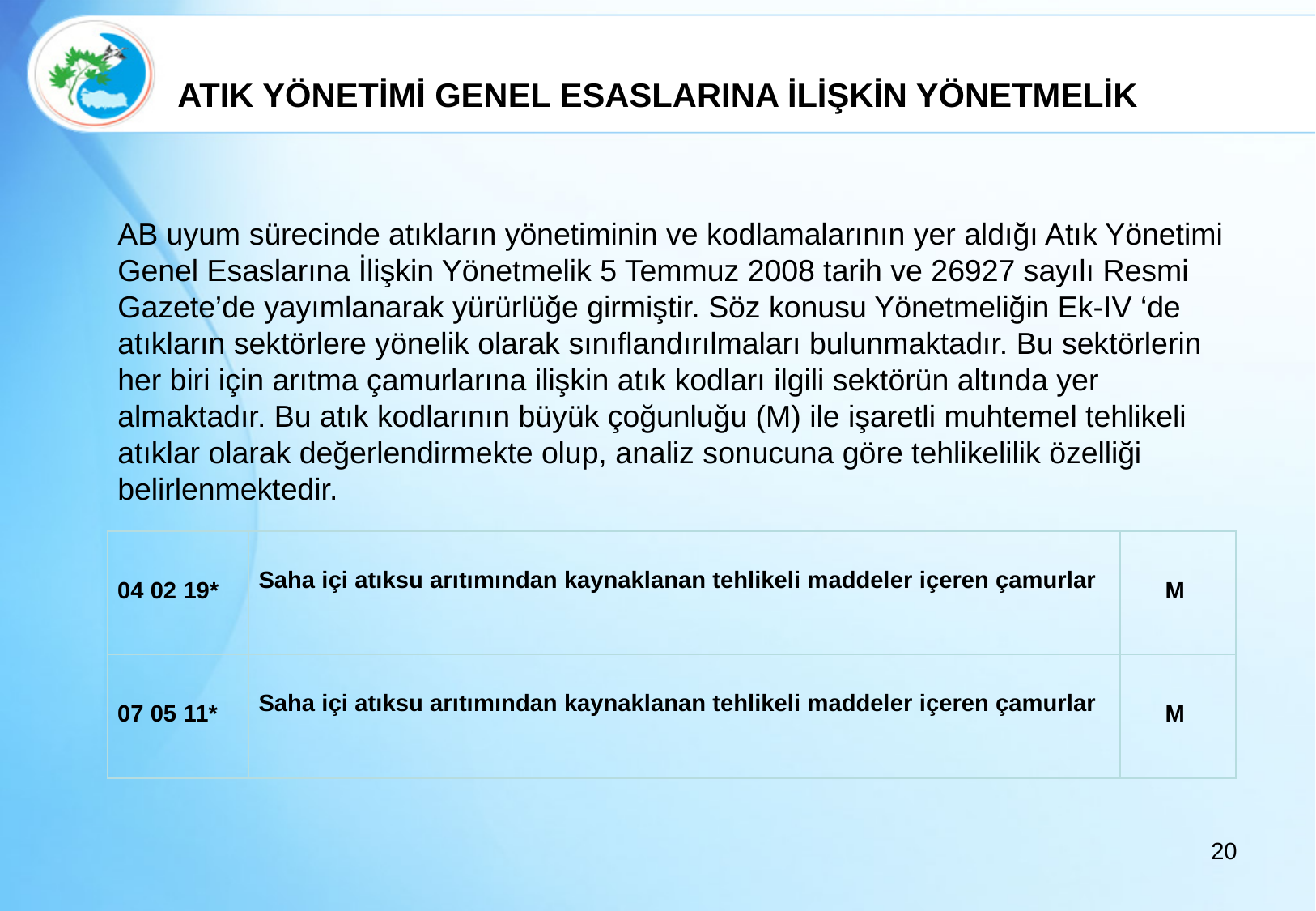

# ATIK YÖNETİMİ GENEL ESASLARINA İLİŞKİN YÖNETMELİK
	AB uyum sürecinde atıkların yönetiminin ve kodlamalarının yer aldığı Atık Yönetimi Genel Esaslarına İlişkin Yönetmelik 5 Temmuz 2008 tarih ve 26927 sayılı Resmi Gazete’de yayımlanarak yürürlüğe girmiştir. Söz konusu Yönetmeliğin Ek-IV ‘de atıkların sektörlere yönelik olarak sınıflandırılmaları bulunmaktadır. Bu sektörlerin her biri için arıtma çamurlarına ilişkin atık kodları ilgili sektörün altında yer almaktadır. Bu atık kodlarının büyük çoğunluğu (M) ile işaretli muhtemel tehlikeli atıklar olarak değerlendirmekte olup, analiz sonucuna göre tehlikelilik özelliği belirlenmektedir.

| 04 02 19\* | Saha içi atıksu arıtımından kaynaklanan tehlikeli maddeler içeren çamurlar | M |
| --- | --- | --- |
| 07 05 11\* | Saha içi atıksu arıtımından kaynaklanan tehlikeli maddeler içeren çamurlar | M |
20